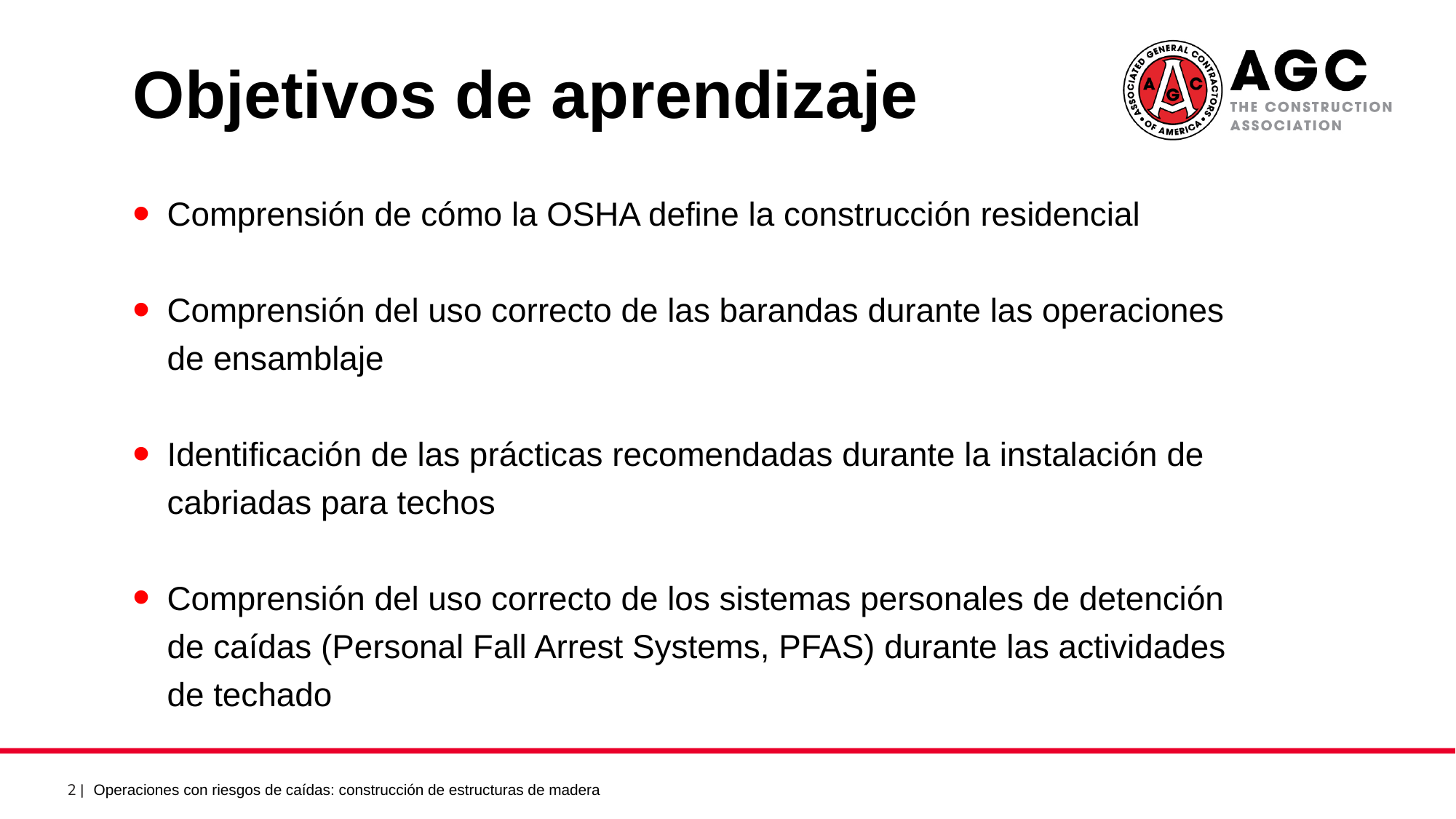

Objetivos de aprendizaje
Comprensión de cómo la OSHA define la construcción residencial

Comprensión del uso correcto de las barandas durante las operaciones de ensamblaje

Identificación de las prácticas recomendadas durante la instalación de cabriadas para techos

Comprensión del uso correcto de los sistemas personales de detención de caídas (Personal Fall Arrest Systems, PFAS) durante las actividades de techado
Operaciones con riesgos de caídas: construcción de estructuras de madera